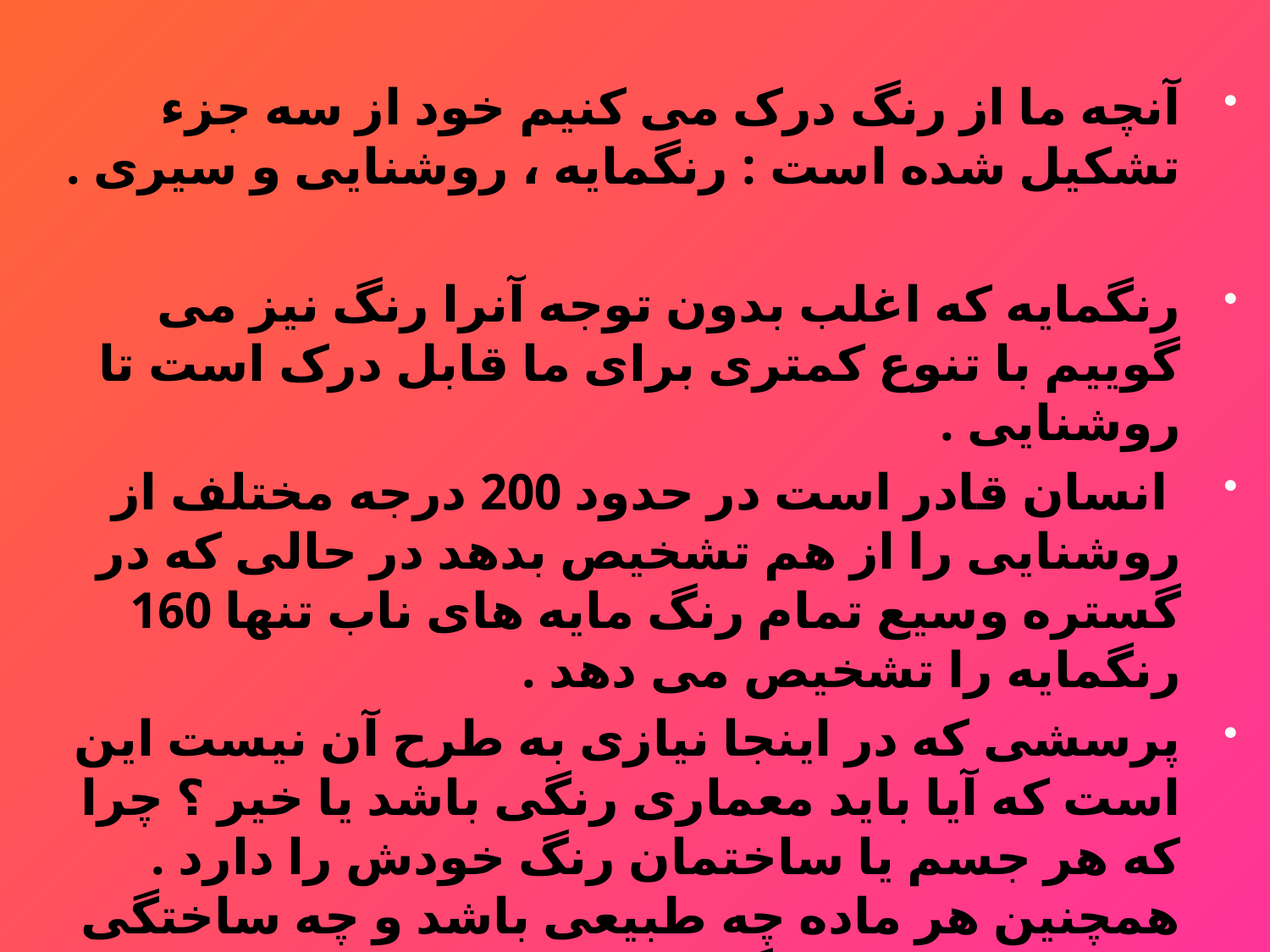

آنچه ما از رنگ درک می کنیم خود از سه جزء تشکیل شده است : رنگمایه ، روشنایی و سیری .

رنگمایه که اغلب بدون توجه آنرا رنگ نیز می گوییم با تنوع کمتری برای ما قابل درک است تا روشنایی .
 انسان قادر است در حدود 200 درجه مختلف از روشنایی را از هم تشخیص بدهد در حالی که در گستره وسیع تمام رنگ مایه های ناب تنها 160 رنگمایه را تشخیص می دهد .
پرسشی که در اینجا نیازی به طرح آن نیست این است که آیا باید معماری رنگی باشد یا خیر ؟ چرا که هر جسم یا ساختمان رنگ خودش را دارد . همچنین هر ماده چه طبیعی باشد و چه ساختگی خودبخود دارای رنگ هست .

#